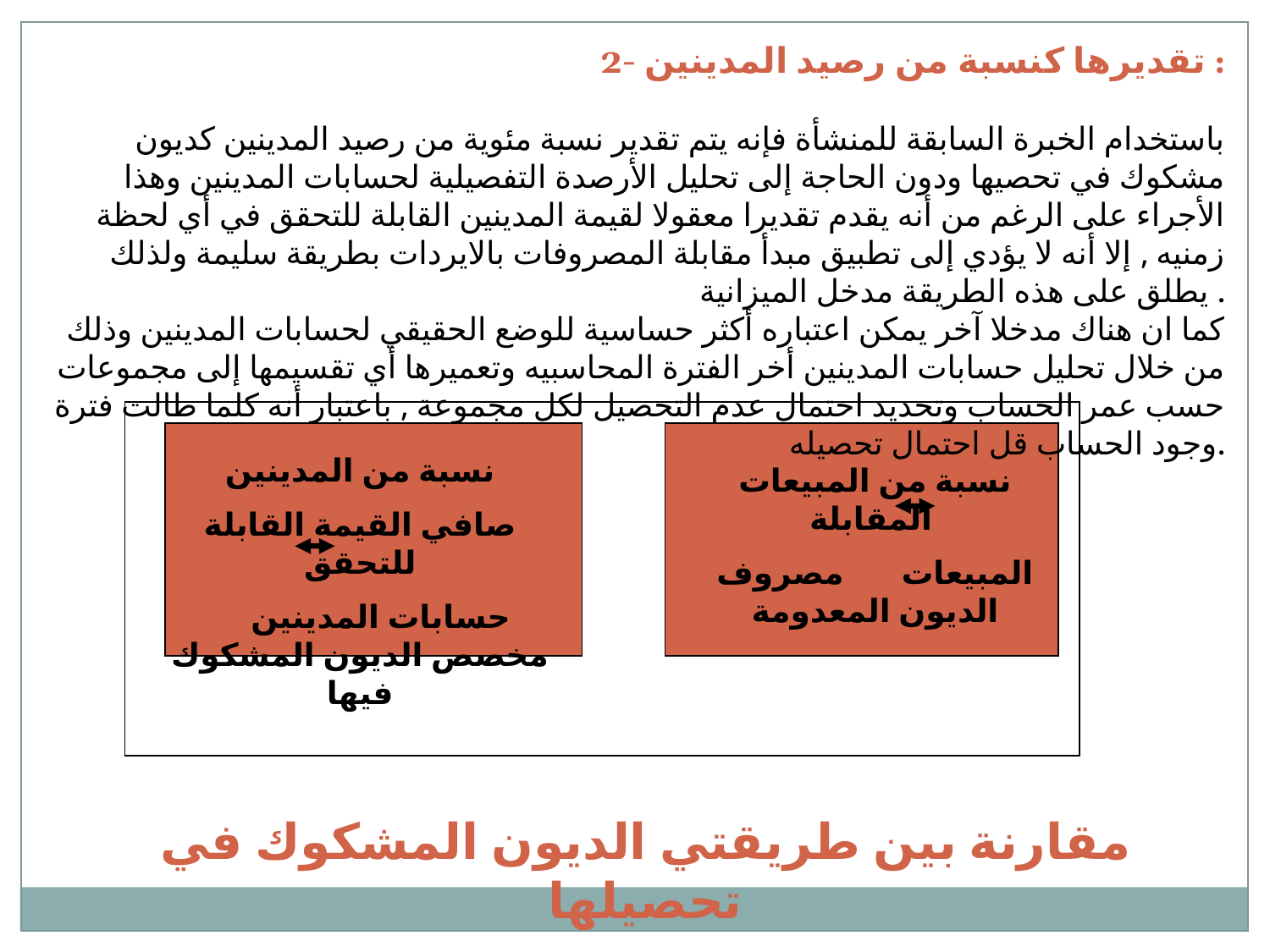

2- تقديرها كنسبة من رصيد المدينين :

باستخدام الخبرة السابقة للمنشأة فإنه يتم تقدير نسبة مئوية من رصيد المدينين كديون مشكوك في تحصيها ودون الحاجة إلى تحليل الأرصدة التفصيلية لحسابات المدينين وهذا الأجراء على الرغم من أنه يقدم تقديرا معقولا لقيمة المدينين القابلة للتحقق في أي لحظة زمنيه , إلا أنه لا يؤدي إلى تطبيق مبدأ مقابلة المصروفات بالايردات بطريقة سليمة ولذلك يطلق على هذه الطريقة مدخل الميزانية .
كما ان هناك مدخلا آخر يمكن اعتباره أكثر حساسية للوضع الحقيقي لحسابات المدينين وذلك من خلال تحليل حسابات المدينين أخر الفترة المحاسبيه وتعميرها أي تقسيمها إلى مجموعات حسب عمر الحساب وتحديد احتمال عدم التحصيل لكل مجموعة , باعتبار أنه كلما طالت فترة وجود الحساب قل احتمال تحصيله.

نسبة من المدينين
صافي القيمة القابلة للتحقق
حسابات المدينين      مخصص الديون المشكوك فيها
نسبة من المبيعات المقابلة
المبيعات       مصروف الديون المعدومة

مقارنة بين طريقتي الديون المشكوك في تحصيلها